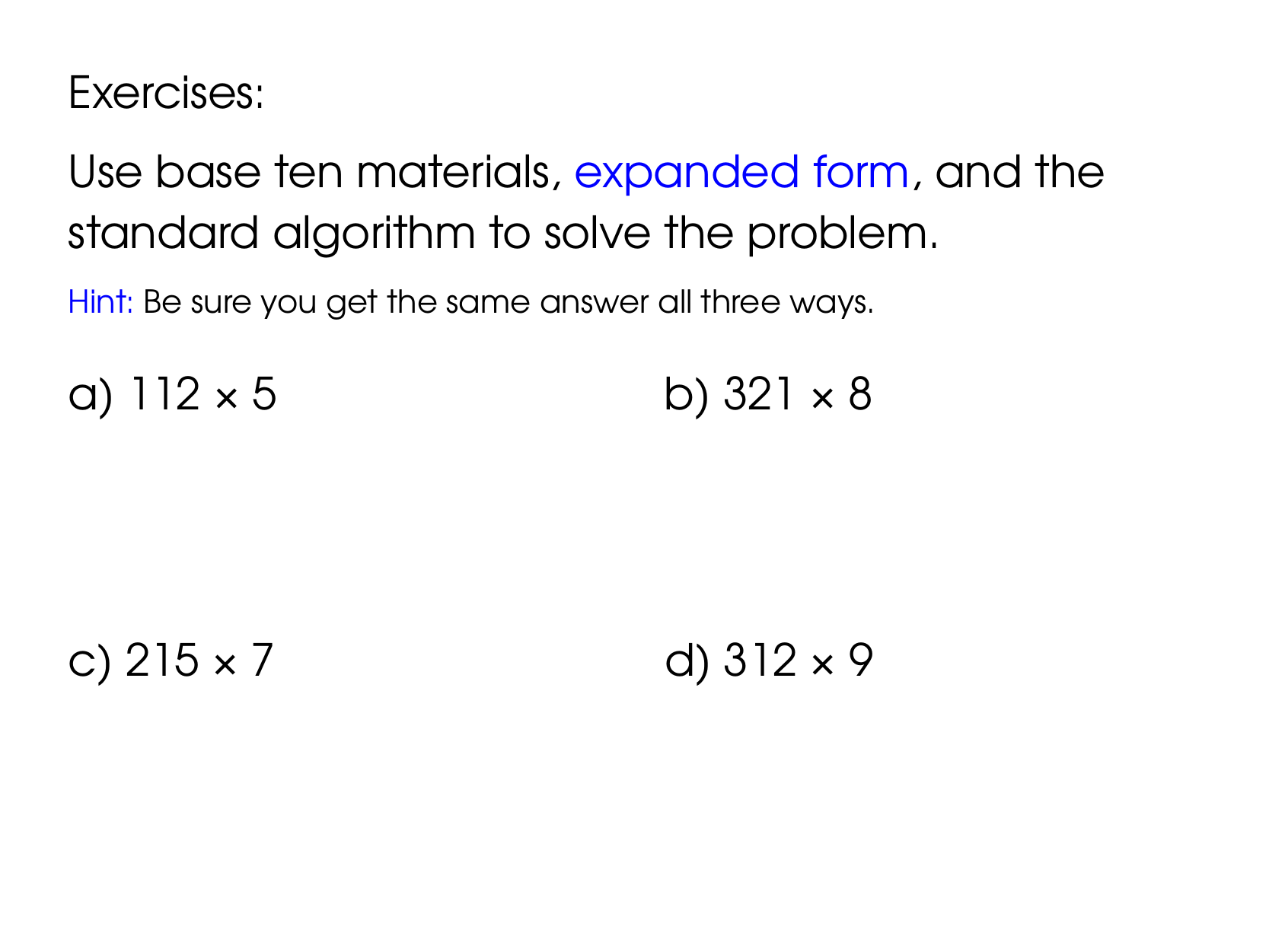

Exercises:
Use base ten materials, expanded form, and the standard algorithm to solve the problem.
Hint: Be sure you get the same answer all three ways.
a) 112 × 5
b) 321 × 8
c) 215 × 7
d) 312 × 9